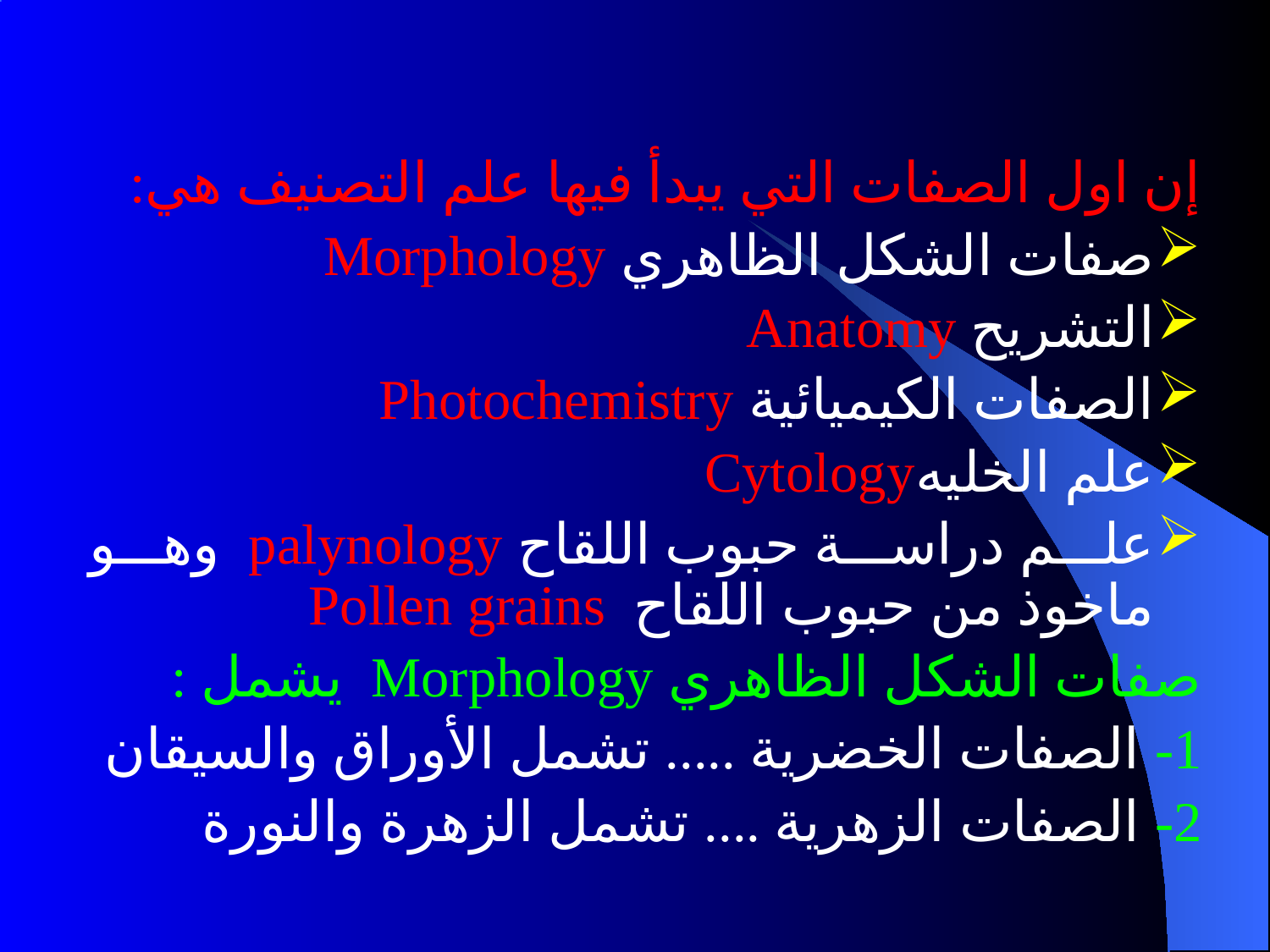

إن اول الصفات التي يبدأ فيها علم التصنيف هي:
صفات الشكل الظاهري Morphology
التشريح Anatomy
الصفات الكيميائية Photochemistry
علم الخليهCytology
علم دراسة حبوب اللقاح palynology  وهو ماخوذ من حبوب اللقاح  Pollen grains
صفات الشكل الظاهري Morphology  يشمل :
1- الصفات الخضرية ..... تشمل الأوراق والسيقان
2- الصفات الزهرية .... تشمل الزهرة والنورة